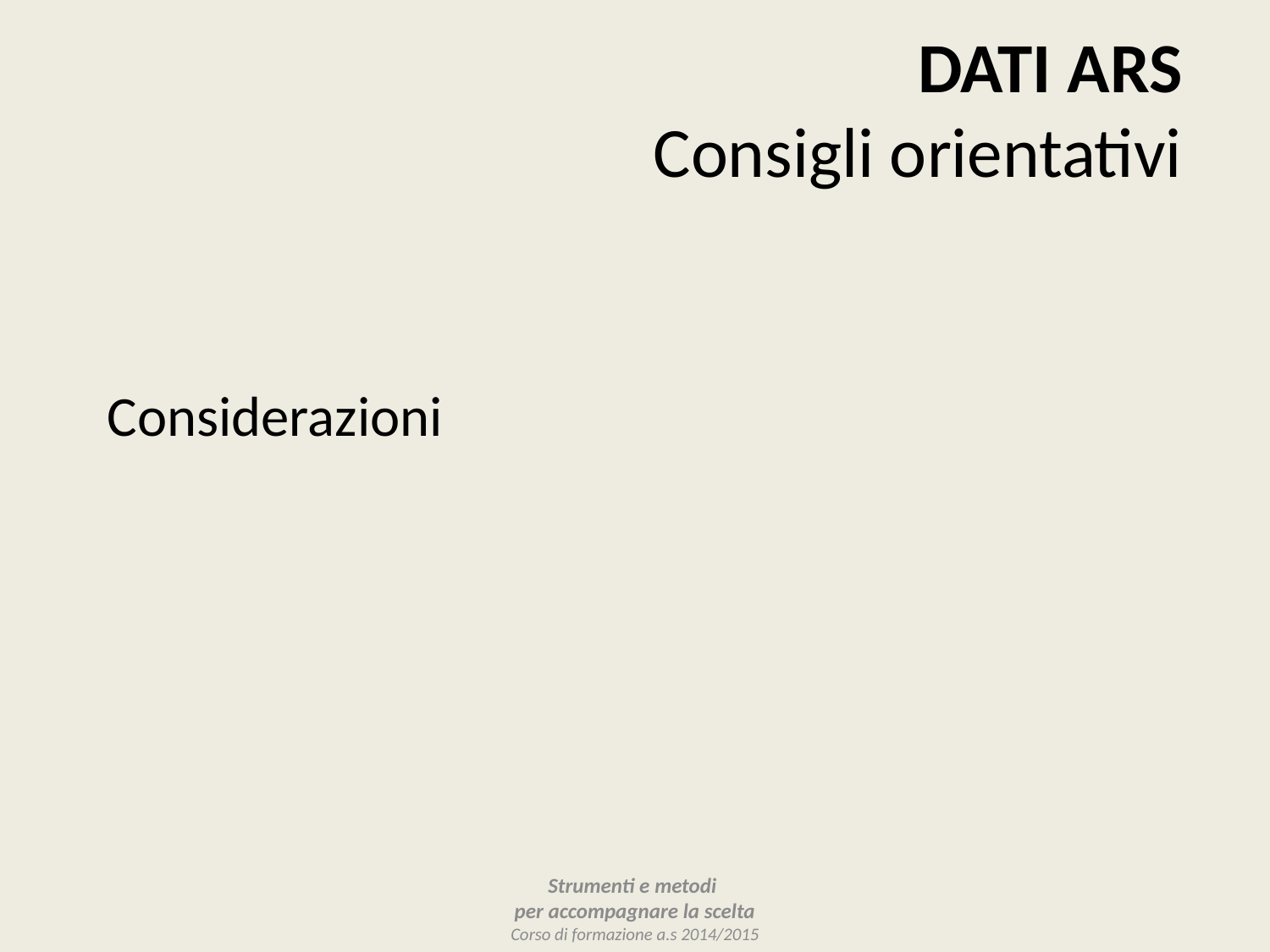

DATI ARS
Consigli orientativi

Considerazioni

Strumenti e metodi
per accompagnare la scelta
Corso di formazione a.s 2014/2015